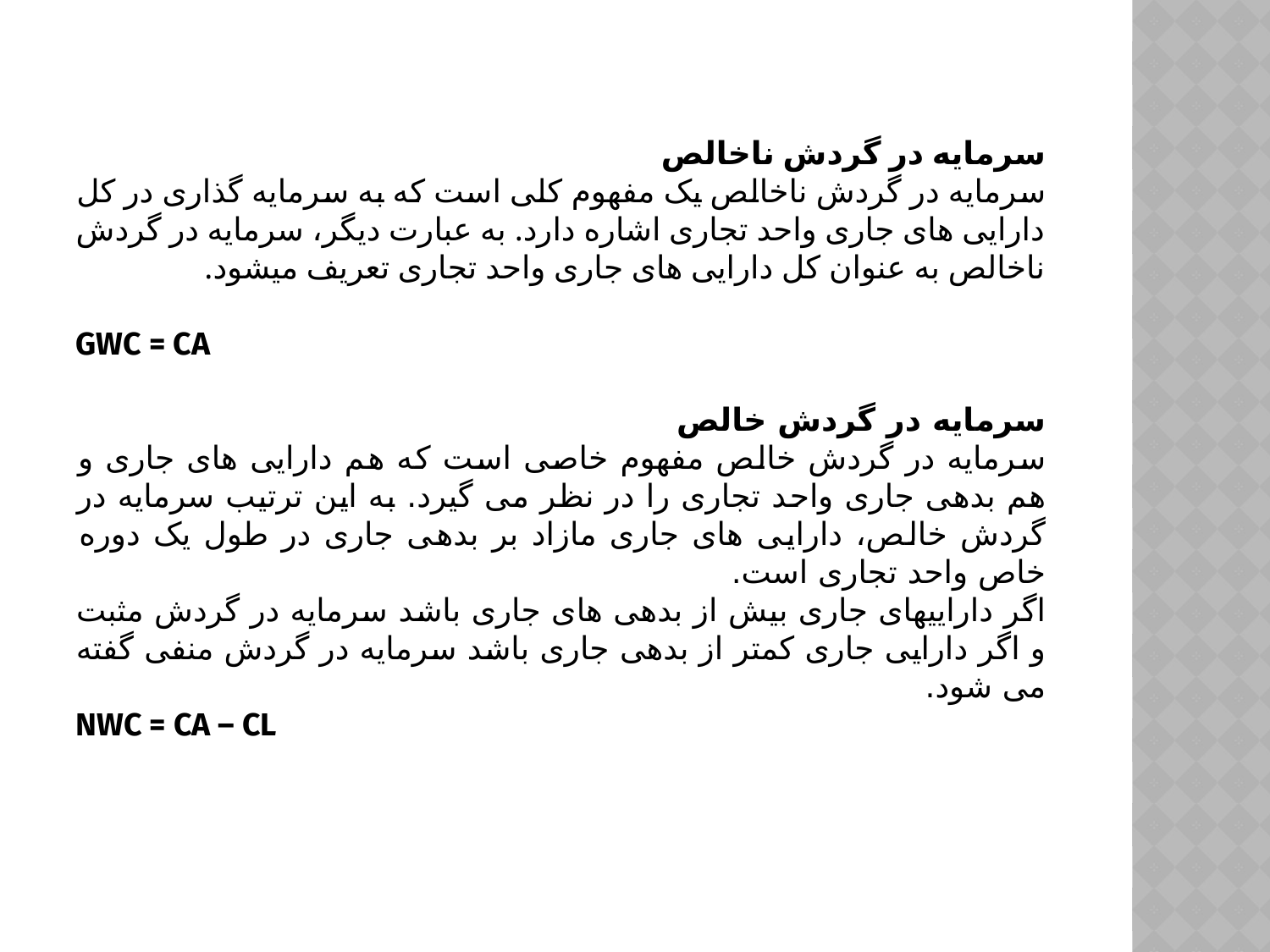

سرمایه در گردش ناخالص
سرمایه در گردش ناخالص یک مفهوم کلی است که به سرمایه گذاری در کل دارایی های جاری واحد تجاری اشاره دارد. به عبارت دیگر، سرمایه در گردش ناخالص به عنوان کل دارایی های جاری واحد تجاری تعریف می­شود.

GWC = CA

سرمایه در گردش خالص
سرمایه در گردش خالص مفهوم خاصی است که هم دارایی های جاری و هم بدهی جاری واحد تجاری را در نظر می گیرد. به این ترتیب سرمایه در گردش خالص، دارایی های جاری مازاد بر بدهی جاری در طول یک دوره خاص واحد تجاری است.
اگر دارایی‎های جاری بیش از بدهی های جاری باشد سرمایه در گردش مثبت و اگر دارایی جاری کمتر از بدهی جاری باشد سرمایه در گردش منفی گفته می شود.
NWC = CA – CL